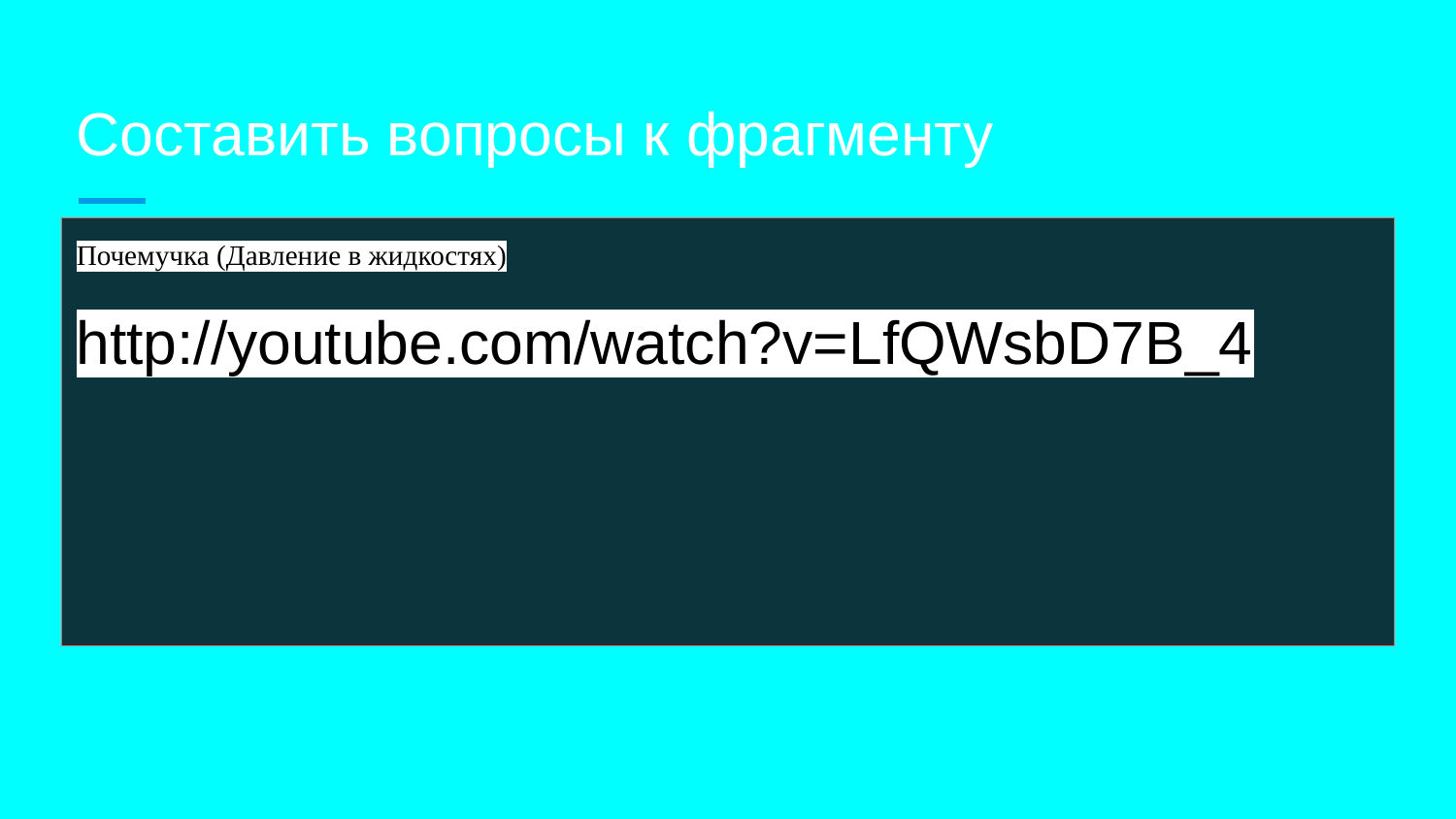

# Составить вопросы к фрагменту
Почемучка (Давление в жидкостях)
http://youtube.com/watch?v=LfQWsbD7B_4